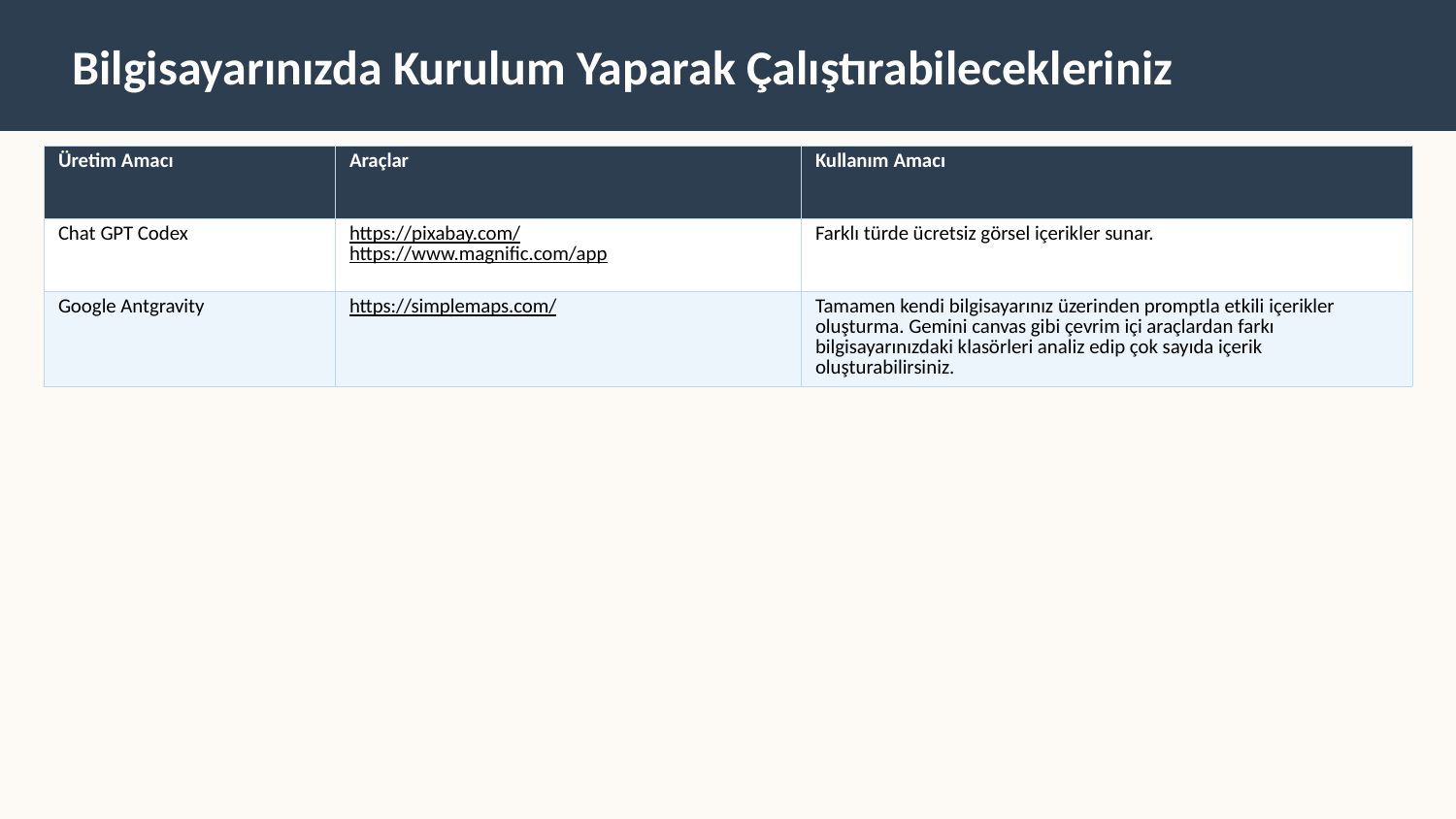

Bilgisayarınızda Kurulum Yaparak Çalıştırabilecekleriniz
| Üretim Amacı | Araçlar | Kullanım Amacı |
| --- | --- | --- |
| Chat GPT Codex | https://pixabay.com/ https://www.magnific.com/app | Farklı türde ücretsiz görsel içerikler sunar. |
| Google Antgravity | https://simplemaps.com/ | Tamamen kendi bilgisayarınız üzerinden promptla etkili içerikler oluşturma. Gemini canvas gibi çevrim içi araçlardan farkı bilgisayarınızdaki klasörleri analiz edip çok sayıda içerik oluşturabilirsiniz. |